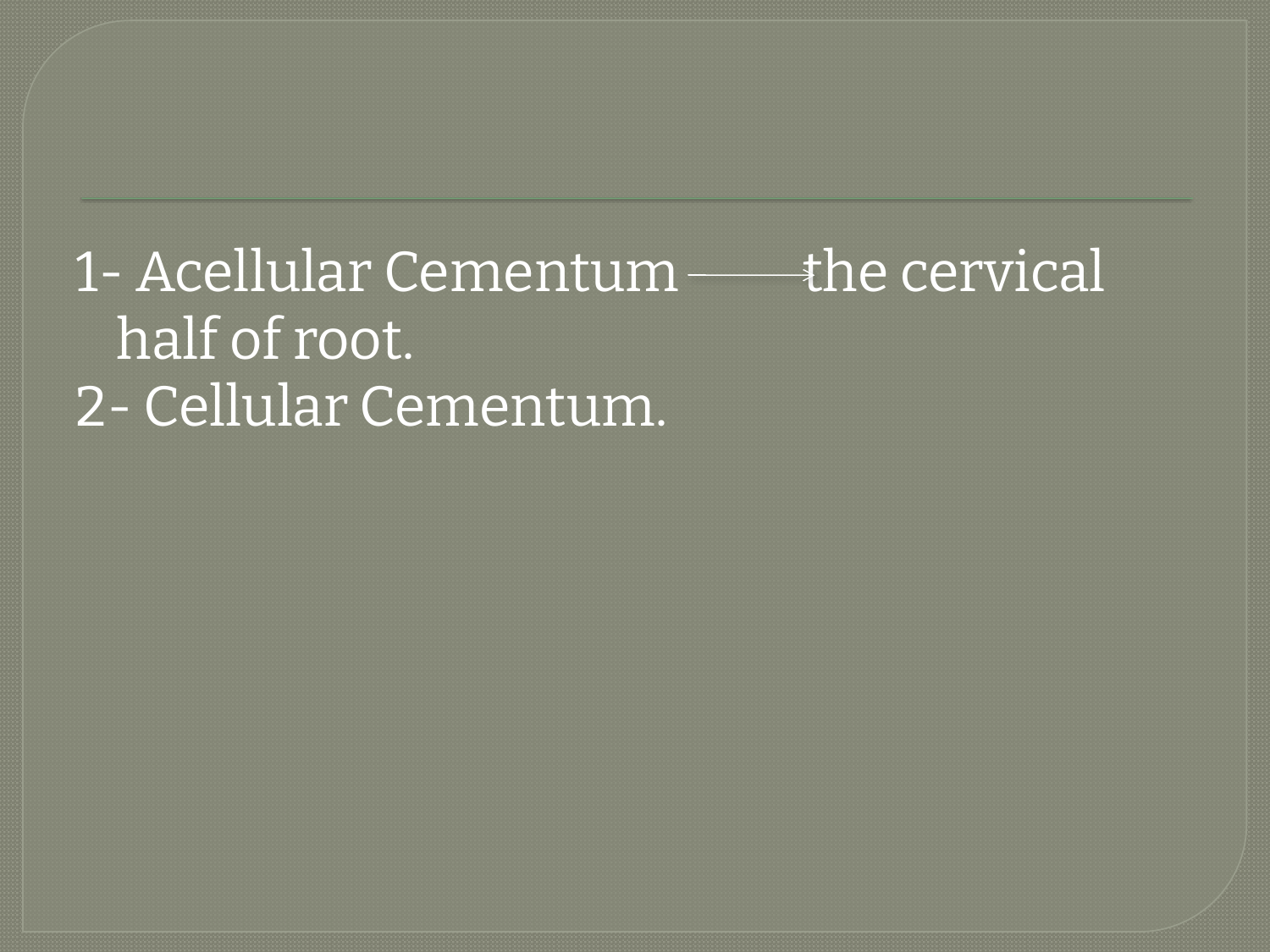

#
1- Acellular Cementum           the cervical half of root.
2- Cellular Cementum.